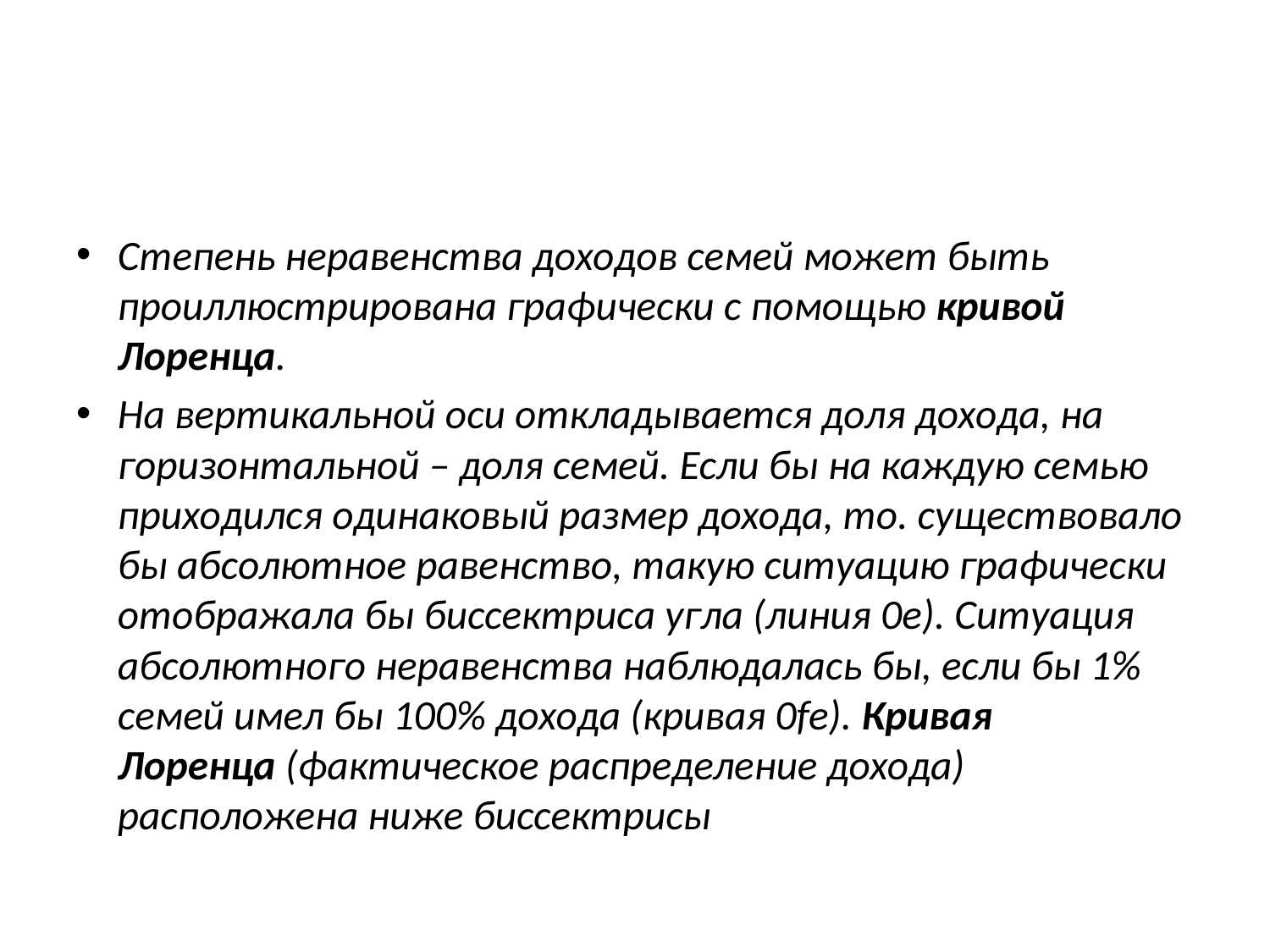

#
Степень неравенства доходов семей может быть проиллюстрирована графически с помощью кривой Лоренца.
На вертикальной оси откладывается доля дохода, на горизонтальной – доля семей. Если бы на каждую семью приходился одинаковый размер дохода, то. существовало бы абсолютное равенство, такую ситуацию графически отображала бы биссектриса угла (линия 0е). Ситуация абсолютного неравенства наблюдалась бы, если бы 1% семей имел бы 100% дохода (кривая 0fe). Кривая Лоренца (фактическое распределение дохода) расположена ниже биссектрисы